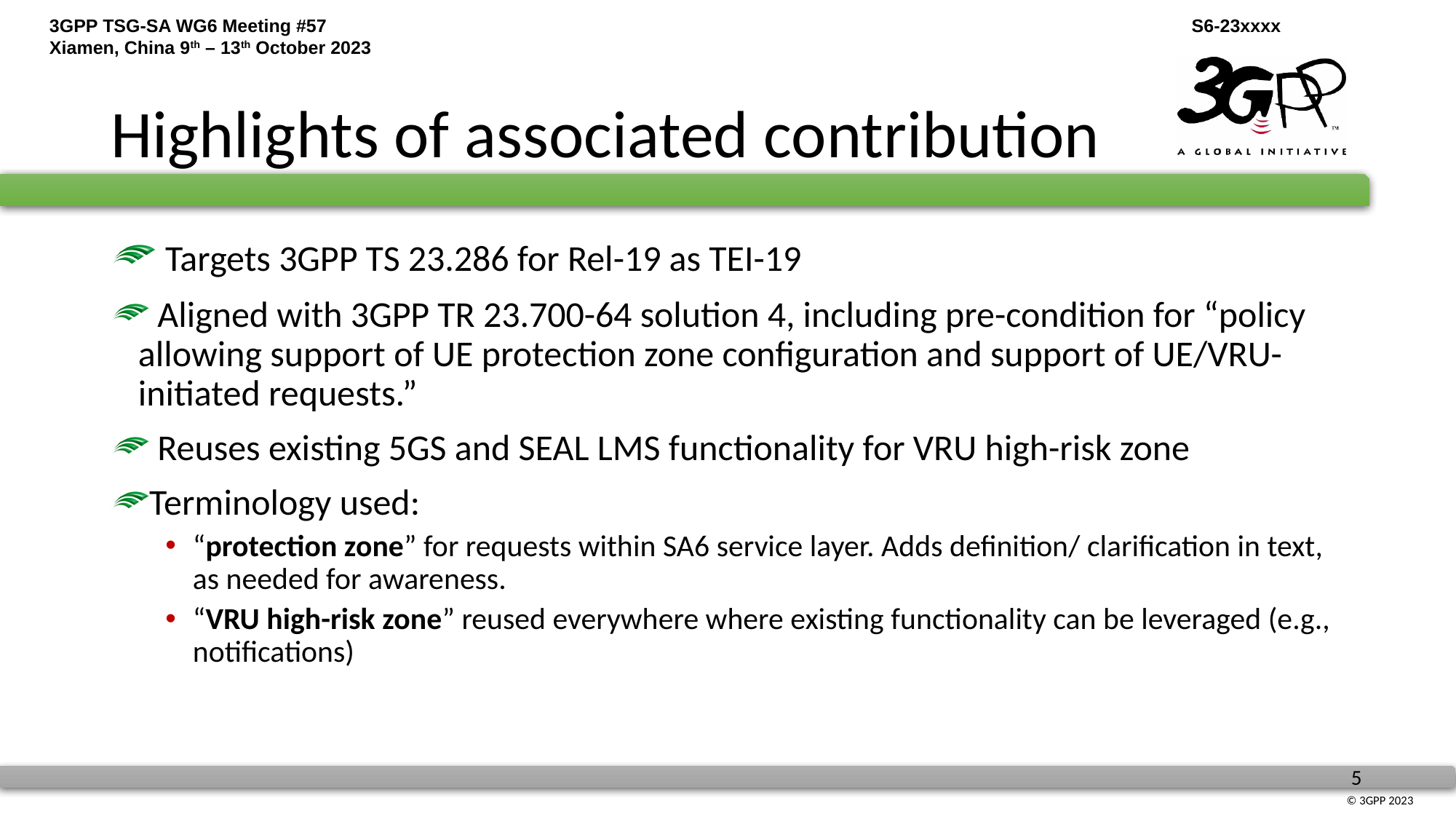

# Highlights of associated contribution
 Targets 3GPP TS 23.286 for Rel-19 as TEI-19
 Aligned with 3GPP TR 23.700-64 solution 4, including pre-condition for “policy allowing support of UE protection zone configuration and support of UE/VRU-initiated requests.”
 Reuses existing 5GS and SEAL LMS functionality for VRU high-risk zone
Terminology used:
“protection zone” for requests within SA6 service layer. Adds definition/ clarification in text, as needed for awareness.
“VRU high-risk zone” reused everywhere where existing functionality can be leveraged (e.g., notifications)